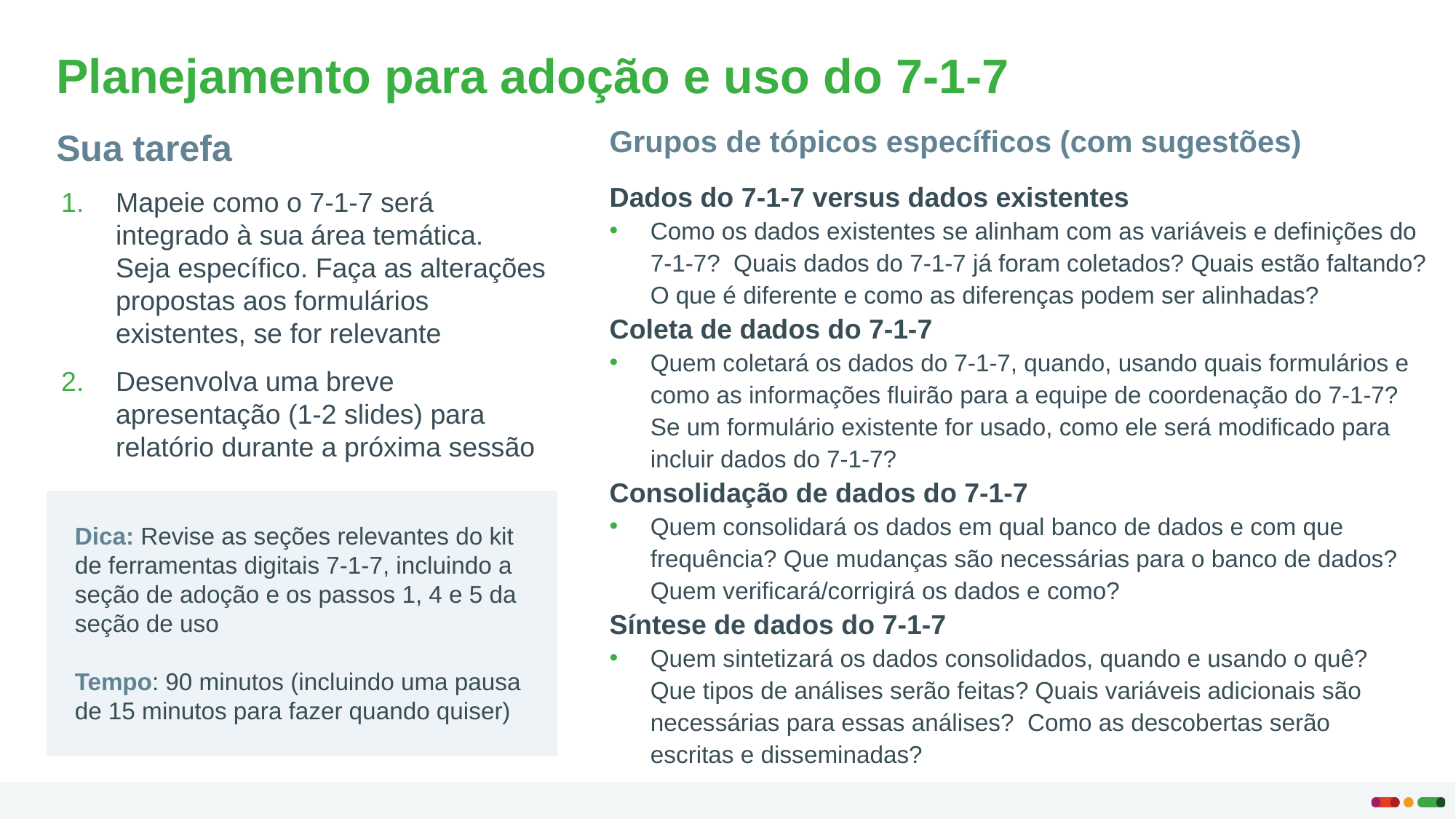

Planejamento para adoção e uso do 7-1-7
Grupos de tópicos específicos (com sugestões)

Dados do 7-1-7 versus dados existentes
Como os dados existentes se alinham com as variáveis e definições do 7-1-7?  Quais dados do 7-1-7 já foram coletados? Quais estão faltando? O que é diferente e como as diferenças podem ser alinhadas?
Coleta de dados do 7-1-7
Quem coletará os dados do 7-1-7, quando, usando quais formulários e como as informações fluirão para a equipe de coordenação do 7-1-7? Se um formulário existente for usado, como ele será modificado para incluir dados do 7-1-7?
Consolidação de dados do 7-1-7
Quem consolidará os dados em qual banco de dados e com que frequência? Que mudanças são necessárias para o banco de dados? Quem verificará/corrigirá os dados e como?
Síntese de dados do 7-1-7
Quem sintetizará os dados consolidados, quando e usando o quê?
Que tipos de análises serão feitas? Quais variáveis adicionais são necessárias para essas análises?  Como as descobertas serão
escritas e disseminadas?

Sua tarefa
Mapeie como o 7-1-7 será integrado à sua área temática.
Seja específico. Faça as alterações propostas aos formulários existentes, se for relevante
Desenvolva uma breve apresentação (1-2 slides) para relatório durante a próxima sessão

Dica: Revise as seções relevantes do kit de ferramentas digitais 7-1-7, incluindo a seção de adoção e os passos 1, 4 e 5 da seção de uso

Tempo: 90 minutos (incluindo uma pausa de 15 minutos para fazer quando quiser)